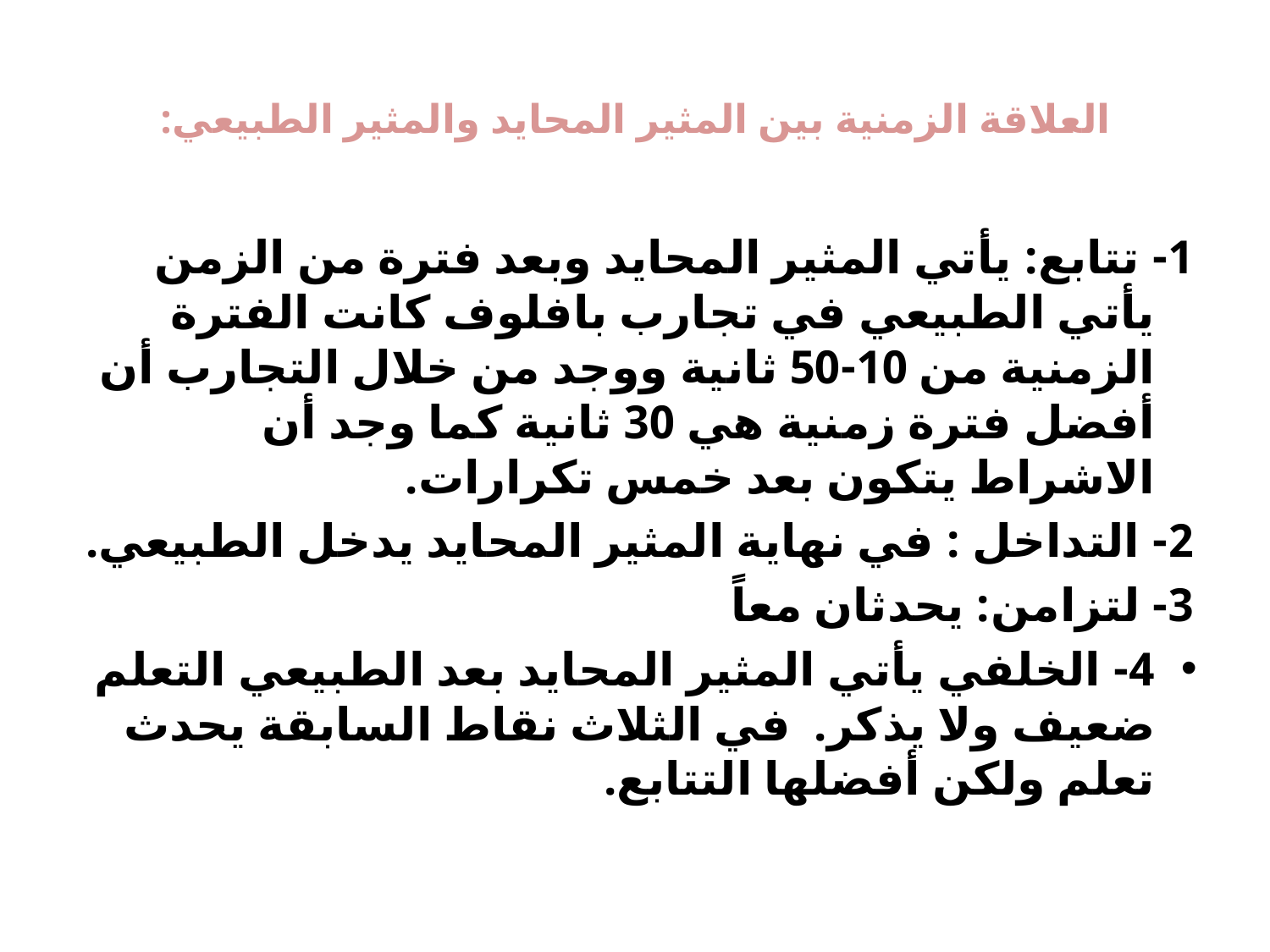

# العلاقة الزمنية بين المثير المحايد والمثير الطبيعي:
1- تتابع: يأتي المثير المحايد وبعد فترة من الزمن يأتي الطبيعي في تجارب بافلوف كانت الفترة الزمنية من 10-50 ثانية ووجد من خلال التجارب أن أفضل فترة زمنية هي 30 ثانية كما وجد أن الاشراط يتكون بعد خمس تكرارات.
2- التداخل : في نهاية المثير المحايد يدخل الطبيعي.
3- لتزامن: يحدثان معاً
4- الخلفي يأتي المثير المحايد بعد الطبيعي التعلم ضعيف ولا يذكر.  في الثلاث نقاط السابقة يحدث تعلم ولكن أفضلها التتابع.